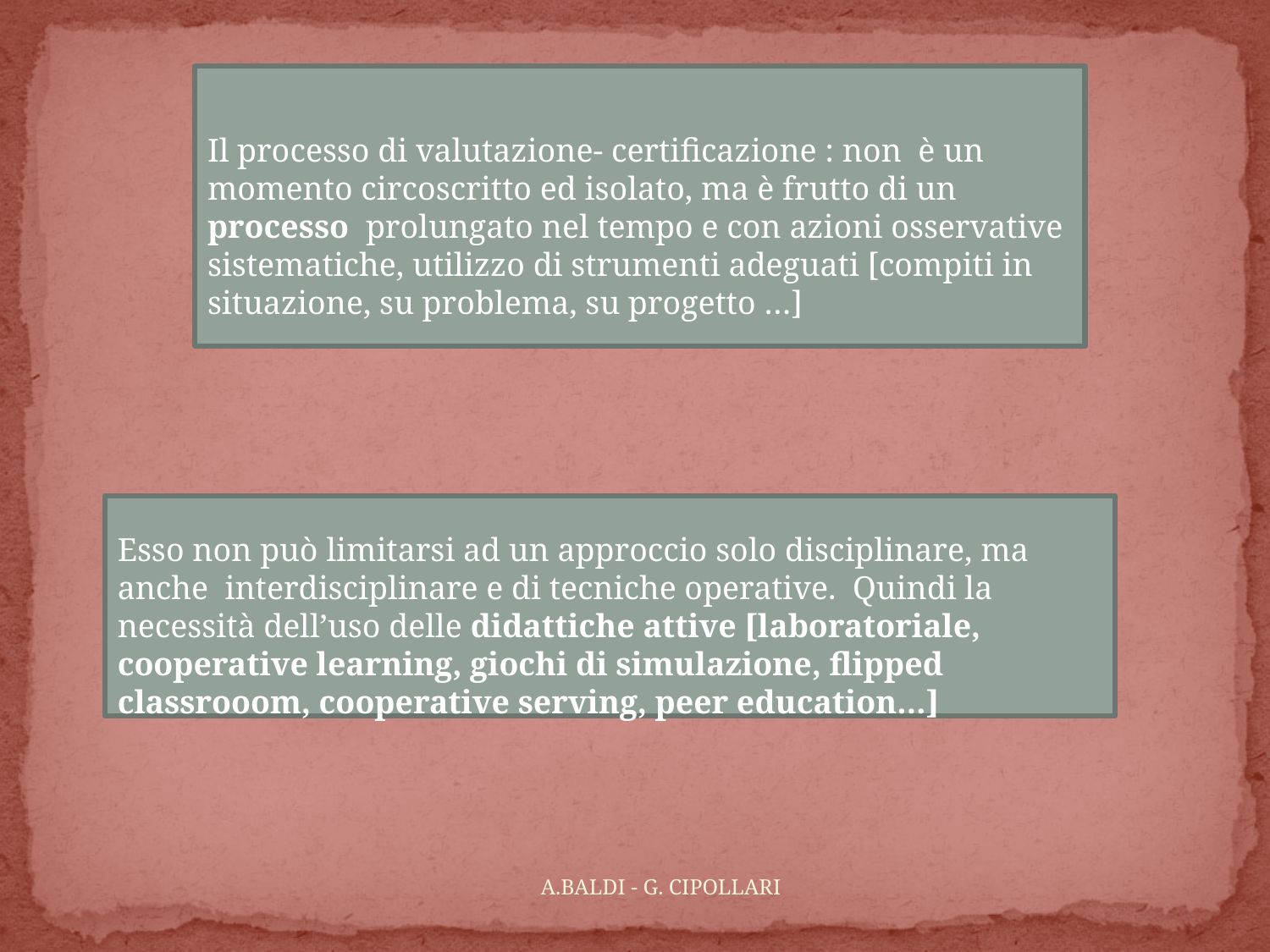

Il processo di valutazione- certificazione : non  è un momento circoscritto ed isolato, ma è frutto di un processo  prolungato nel tempo e con azioni osservative sistematiche, utilizzo di strumenti adeguati [compiti in situazione, su problema, su progetto …]

Esso non può limitarsi ad un approccio solo disciplinare, ma anche  interdisciplinare e di tecniche operative.  Quindi la necessità dell’uso delle didattiche attive [laboratoriale, cooperative learning, giochi di simulazione, flipped classrooom, cooperative serving, peer education…]
A.BALDI - G. CIPOLLARI